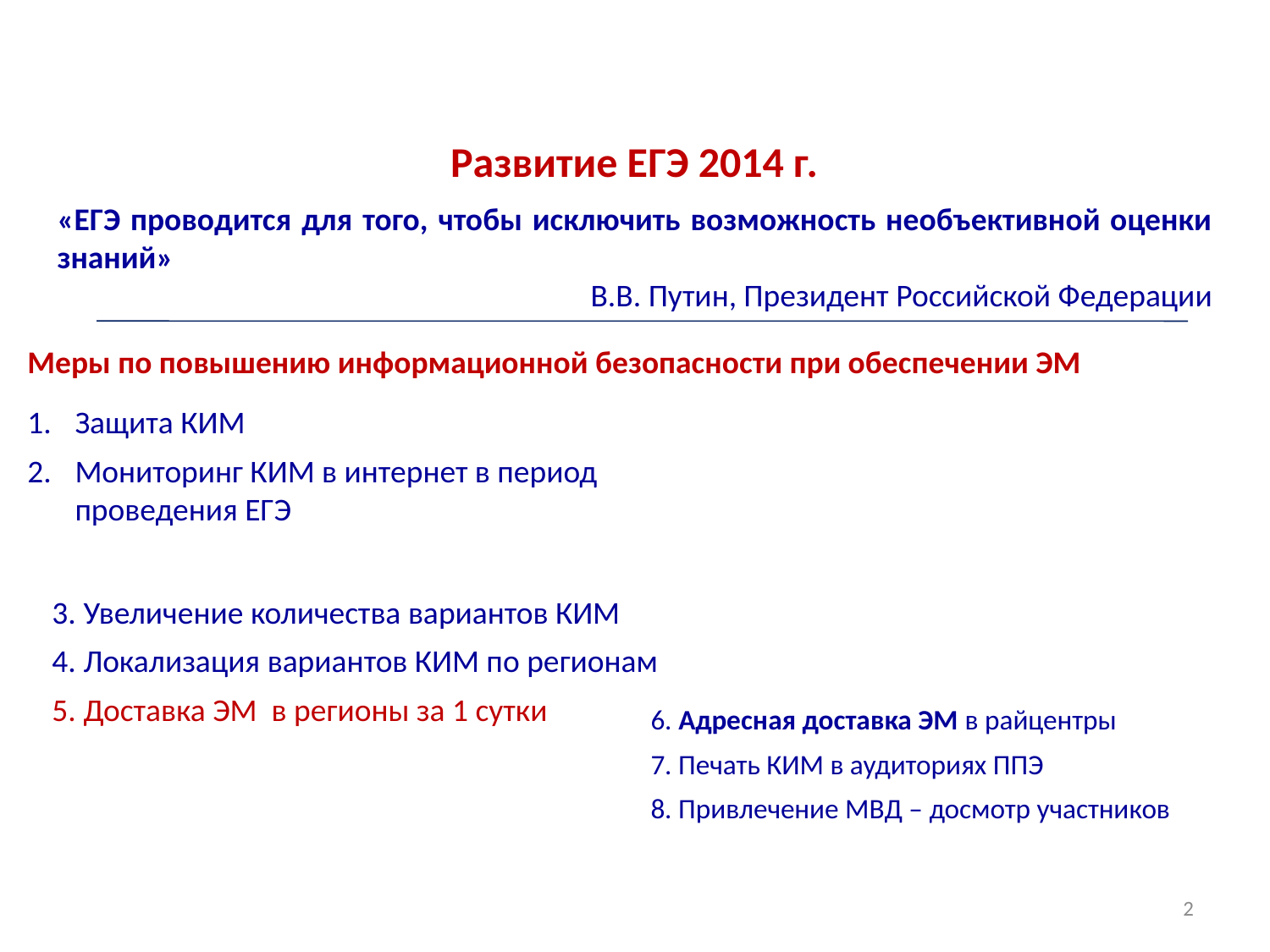

Развитие ЕГЭ 2014 г.
«ЕГЭ проводится для того, чтобы исключить возможность необъективной оценки знаний»
В.В. Путин, Президент Российской Федерации
Меры по повышению информационной безопасности при обеспечении ЭМ
Защита КИМ
Мониторинг КИМ в интернет в период проведения ЕГЭ
3. Увеличение количества вариантов КИМ
4. Локализация вариантов КИМ по регионам
5. Доставка ЭМ  в регионы за 1 сутки
6. Адресная доставка ЭМ в райцентры
7. Печать КИМ в аудиториях ППЭ
8. Привлечение МВД – досмотр участников
2